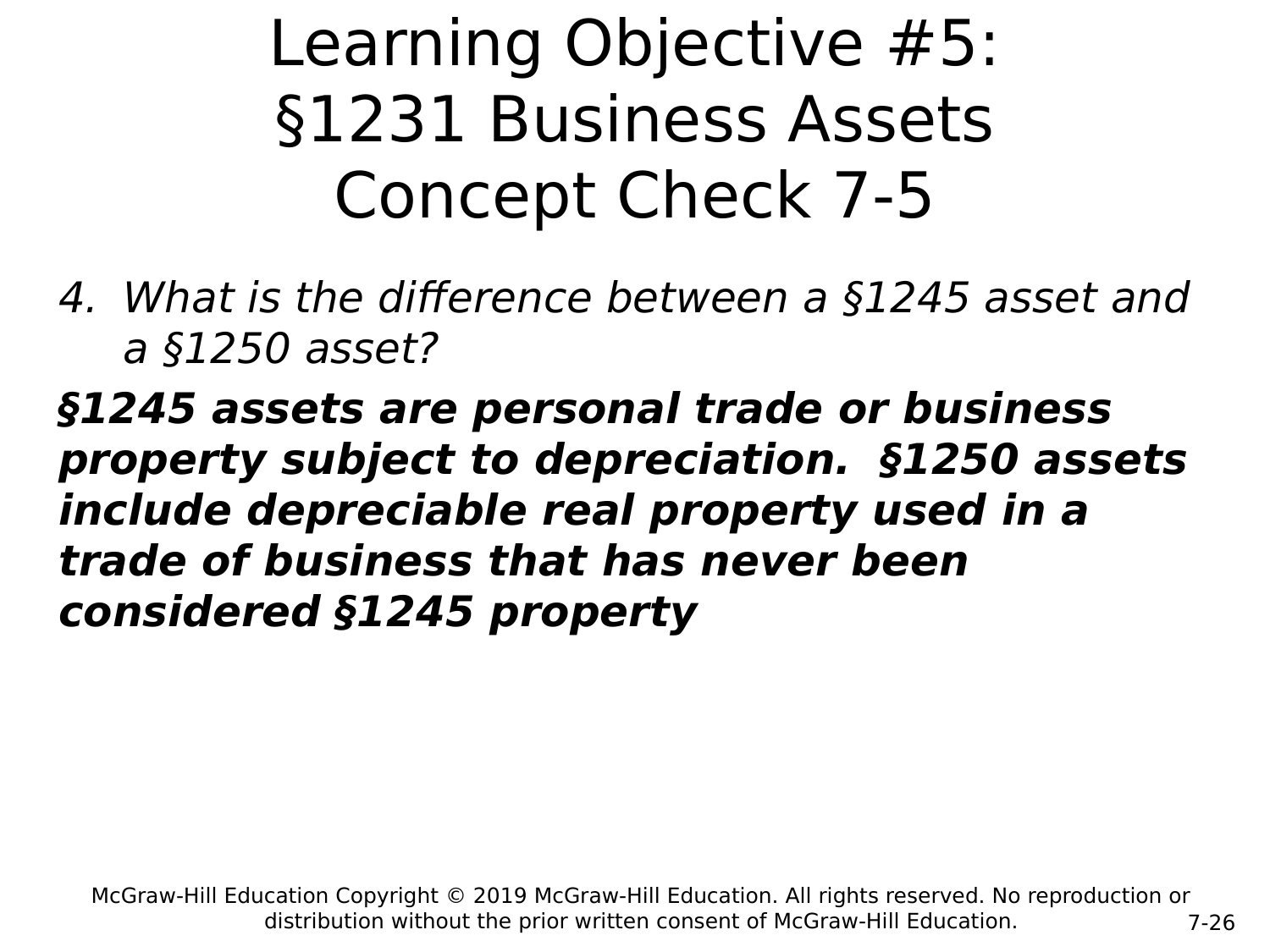

# Learning Objective #5: §1231 Business Assets Concept Check 7-5
What is the difference between a §1245 asset and a §1250 asset?
§1245 assets are personal trade or business property subject to depreciation.  §1250 assets include depreciable real property used in a trade of business that has never been considered §1245 property
McGraw-Hill Education Copyright © 2019 McGraw-Hill Education. All rights reserved. No reproduction or distribution without the prior written consent of McGraw-Hill Education.
7-26